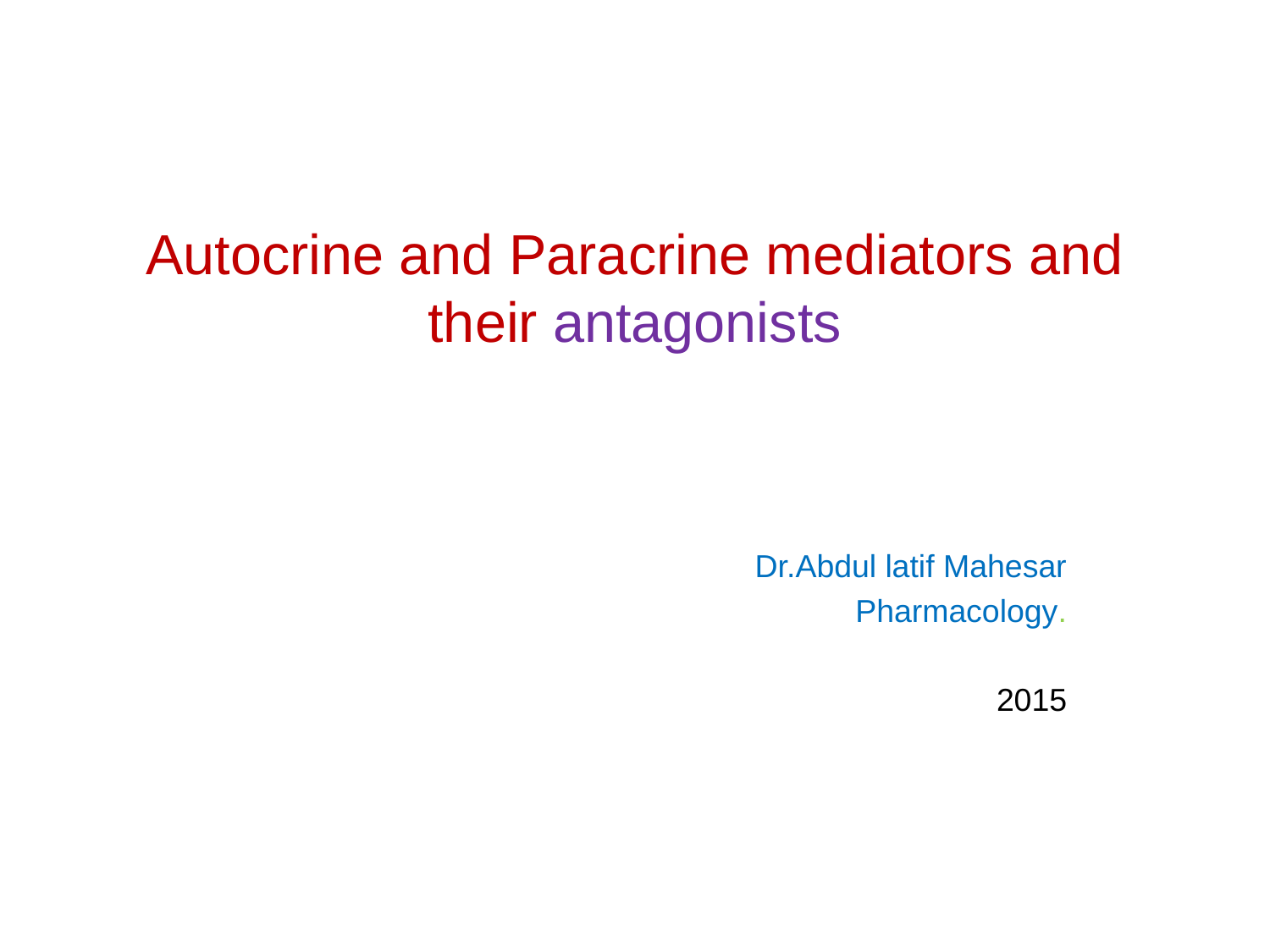

# Autocrine and Paracrine mediators and their antagonists
Dr.Abdul latif Mahesar
Pharmacology.

2015